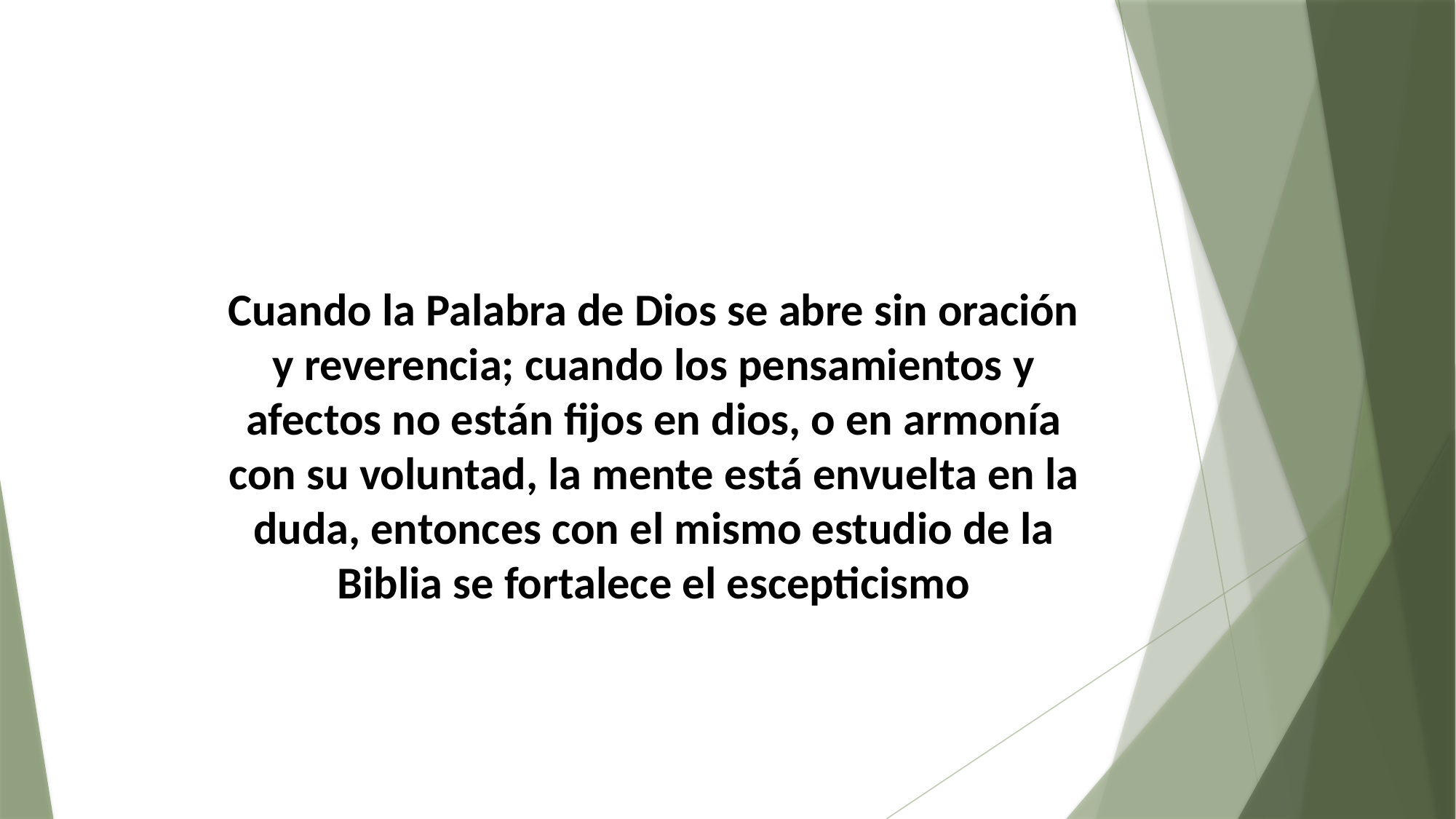

Cuando la Palabra de Dios se abre sin oración y reverencia; cuando los pensamientos y afectos no están fijos en dios, o en armonía con su voluntad, la mente está envuelta en la duda, entonces con el mismo estudio de la Biblia se fortalece el escepticismo